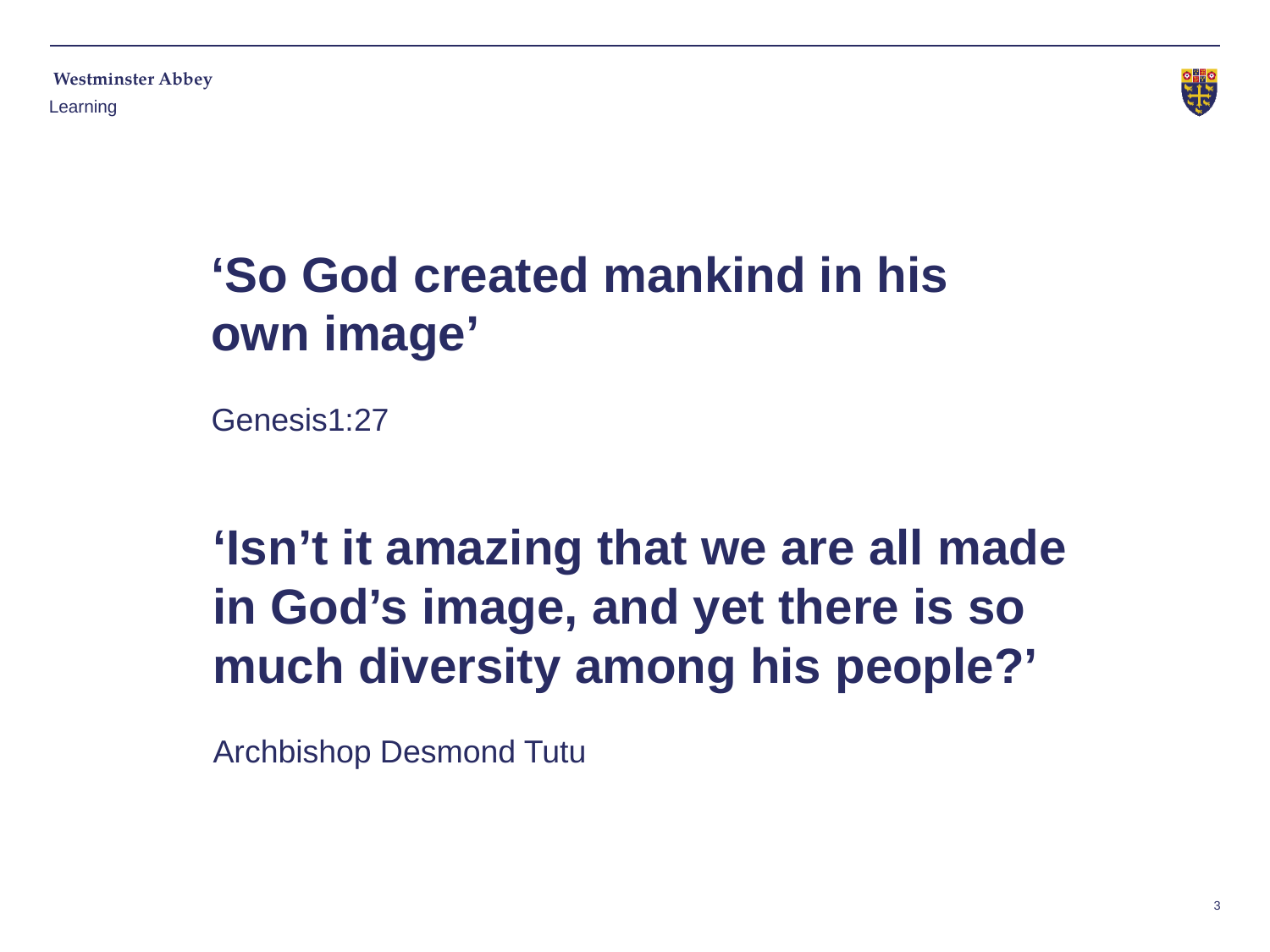

Learning
‘So God created mankind in his own image’

Genesis1:27
‘Isn’t it amazing that we are all made in God’s image, and yet there is so much diversity among his people?’

Archbishop Desmond Tutu

3